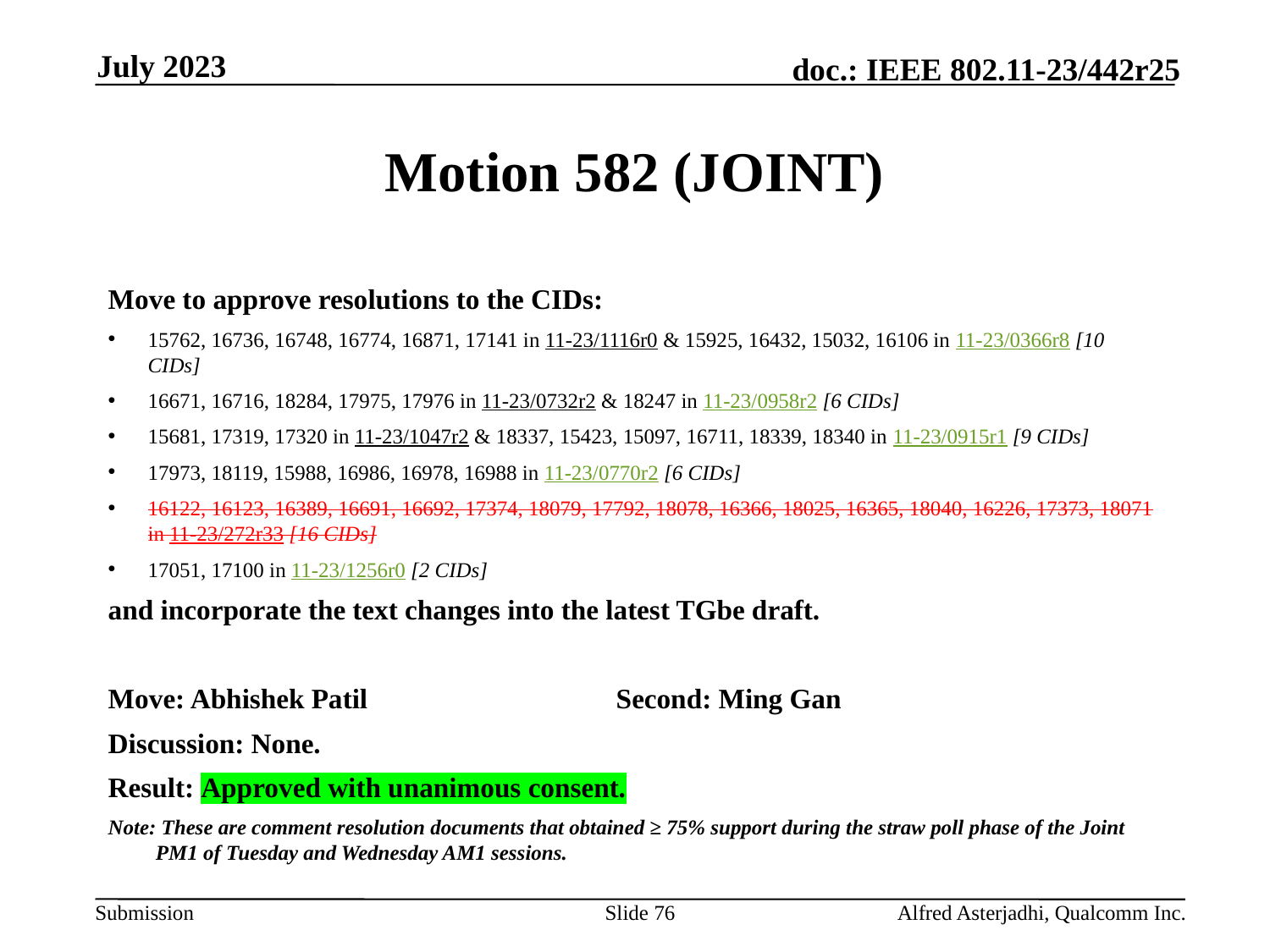

July 2023
# Motion 582 (JOINT)
Move to approve resolutions to the CIDs:
15762, 16736, 16748, 16774, 16871, 17141 in 11-23/1116r0 & 15925, 16432, 15032, 16106 in 11-23/0366r8 [10 CIDs]
16671, 16716, 18284, 17975, 17976 in 11-23/0732r2 & 18247 in 11-23/0958r2 [6 CIDs]
15681, 17319, 17320 in 11-23/1047r2 & 18337, 15423, 15097, 16711, 18339, 18340 in 11-23/0915r1 [9 CIDs]
17973, 18119, 15988, 16986, 16978, 16988 in 11-23/0770r2 [6 CIDs]
16122, 16123, 16389, 16691, 16692, 17374, 18079, 17792, 18078, 16366, 18025, 16365, 18040, 16226, 17373, 18071 in 11-23/272r33 [16 CIDs]
17051, 17100 in 11-23/1256r0 [2 CIDs]
and incorporate the text changes into the latest TGbe draft.

Move: Abhishek Patil		Second: Ming Gan
Discussion: None.
Result: Approved with unanimous consent.
Note: These are comment resolution documents that obtained ≥ 75% support during the straw poll phase of the Joint PM1 of Tuesday and Wednesday AM1 sessions.
Slide 76
Alfred Asterjadhi, Qualcomm Inc.